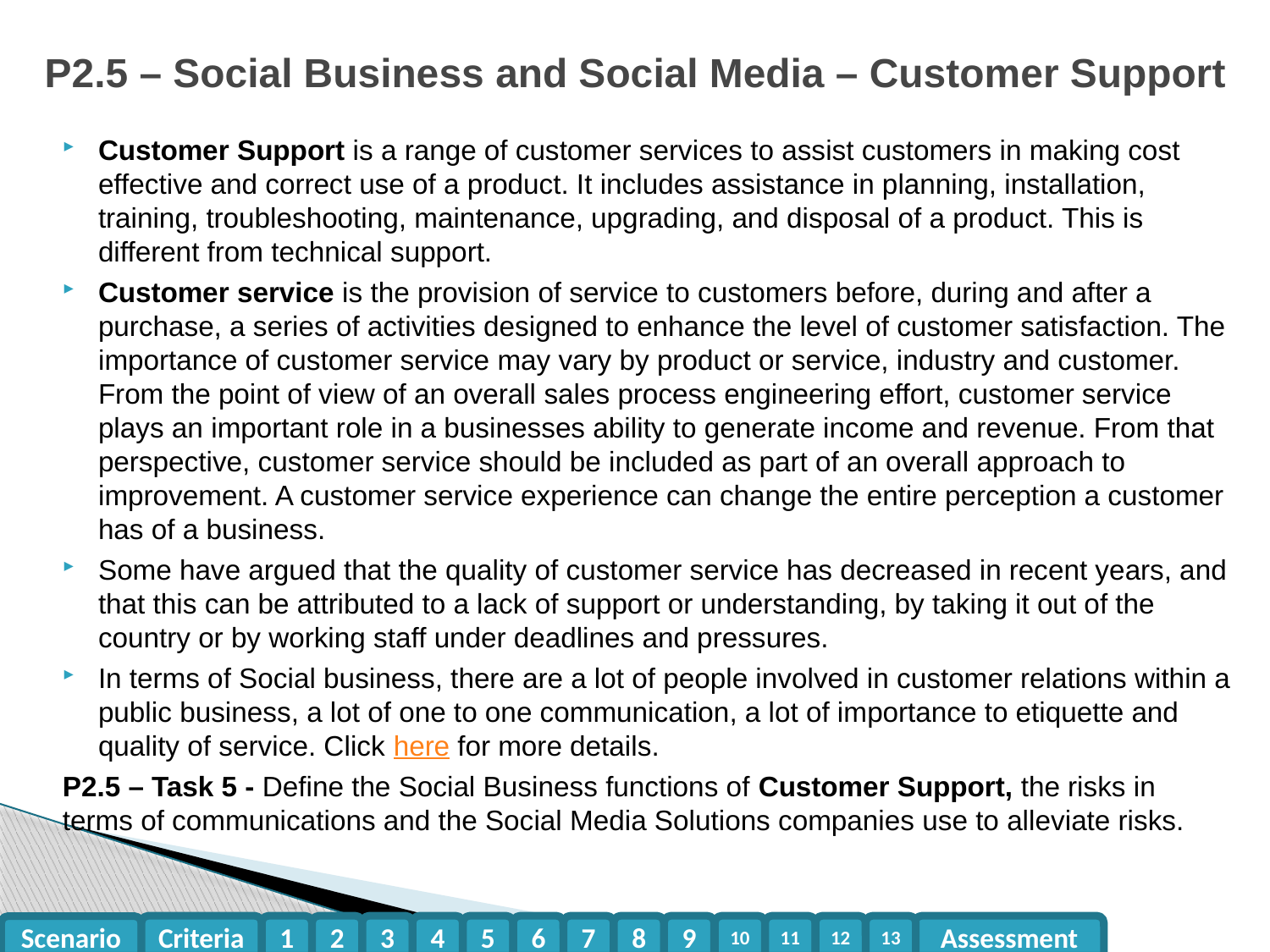

# P2.5 – Social Business and Social Media – Customer Support
Customer Support is a range of customer services to assist customers in making cost effective and correct use of a product. It includes assistance in planning, installation, training, troubleshooting, maintenance, upgrading, and disposal of a product. This is different from technical support.
Customer service is the provision of service to customers before, during and after a purchase, a series of activities designed to enhance the level of customer satisfaction. The importance of customer service may vary by product or service, industry and customer. From the point of view of an overall sales process engineering effort, customer service plays an important role in a businesses ability to generate income and revenue. From that perspective, customer service should be included as part of an overall approach to improvement. A customer service experience can change the entire perception a customer has of a business.
Some have argued that the quality of customer service has decreased in recent years, and that this can be attributed to a lack of support or understanding, by taking it out of the country or by working staff under deadlines and pressures.
In terms of Social business, there are a lot of people involved in customer relations within a public business, a lot of one to one communication, a lot of importance to etiquette and quality of service. Click here for more details.
P2.5 – Task 5 - Define the Social Business functions of Customer Support, the risks in terms of communications and the Social Media Solutions companies use to alleviate risks.